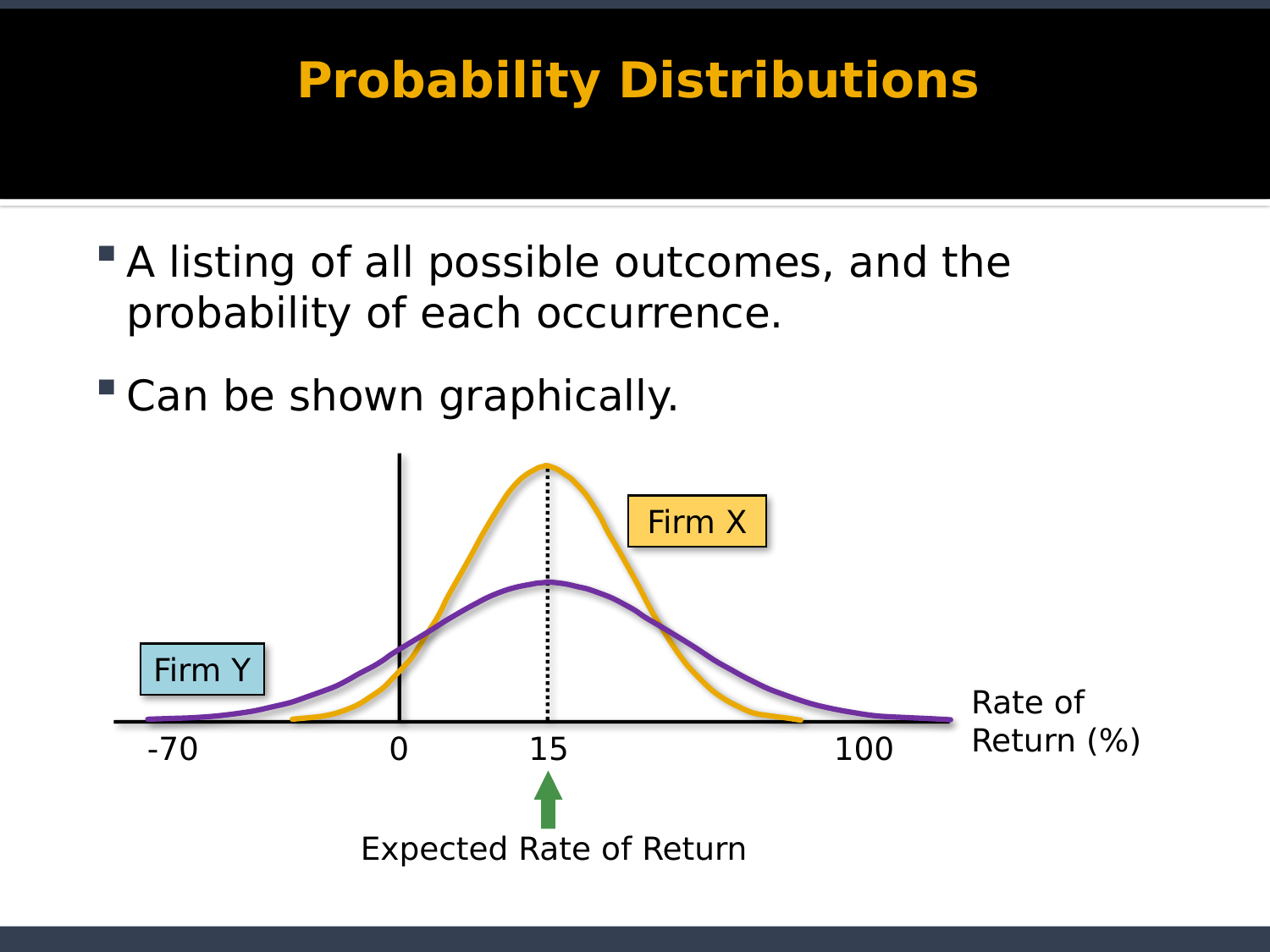

# Probability Distributions
A listing of all possible outcomes, and the probability of each occurrence.
Can be shown graphically.

Firm X
Firm Y
Rate of
Return (%)

-70
0
15
100

Expected Rate of Return